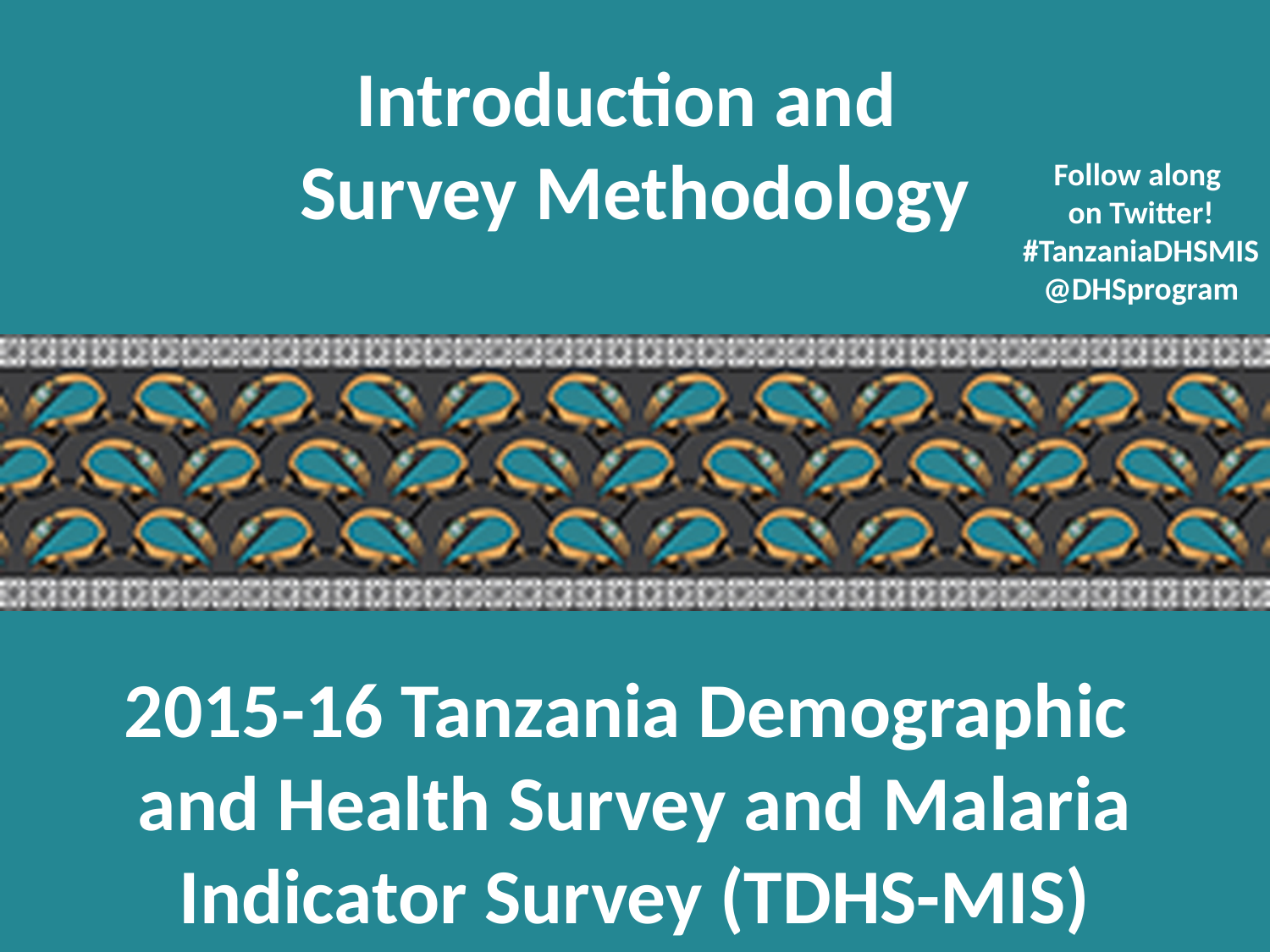

Introduction and
Survey Methodology
Follow along
on Twitter!
#TanzaniaDHSMIS
@DHSprogram